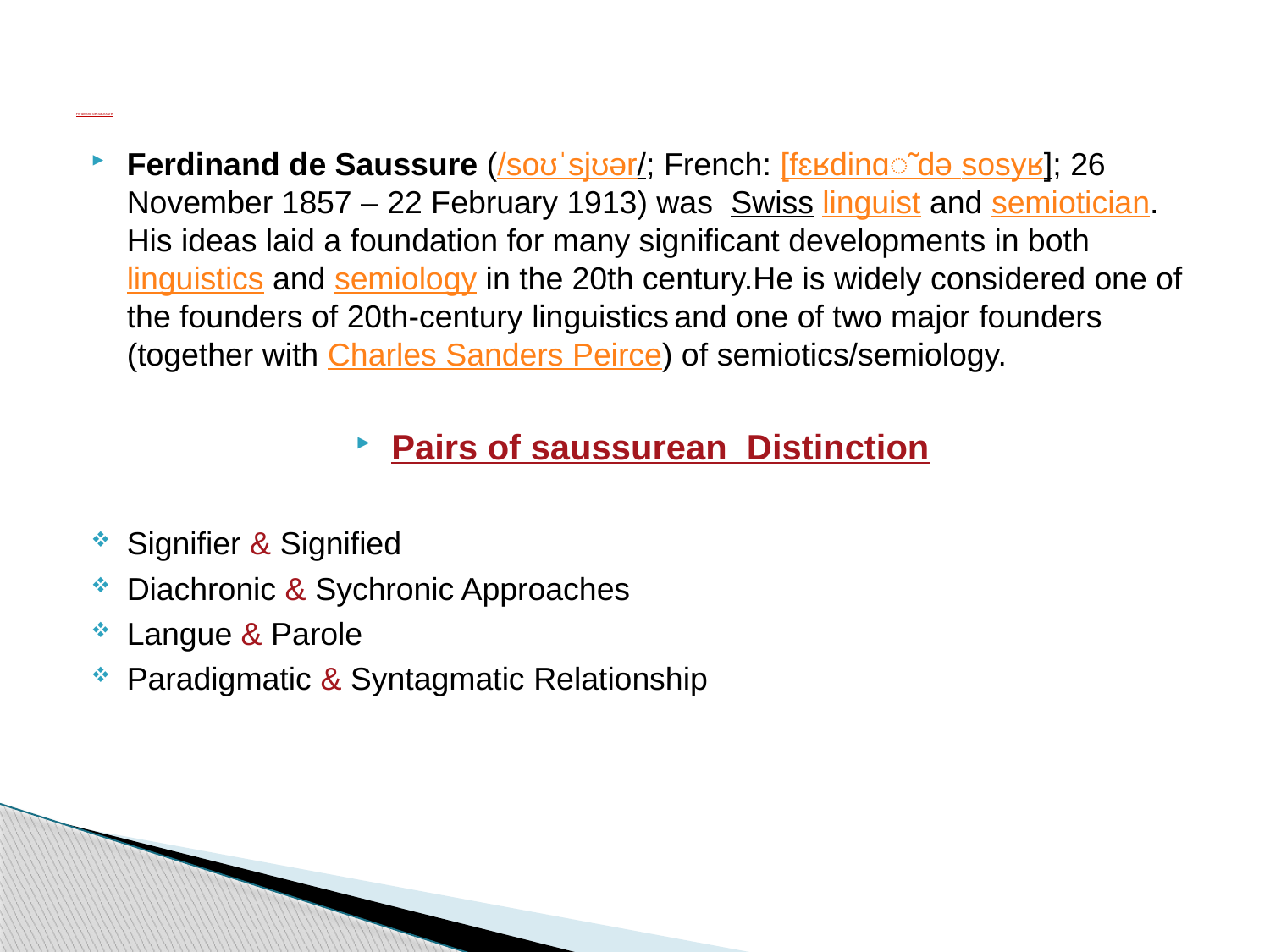

# Ferdinand de Saussure
Ferdinand de Saussure (/soʊˈsjʊər/; French: [fɛʁdinɑ̃ də sosyʁ]; 26 November 1857 – 22 February 1913) was  Swiss linguist and semiotician. His ideas laid a foundation for many significant developments in both linguistics and semiology in the 20th century.He is widely considered one of the founders of 20th-century linguistics and one of two major founders (together with Charles Sanders Peirce) of semiotics/semiology.

Pairs of saussurean  Distinction

Signifier & Signified
Diachronic & Sychronic Approaches
Langue & Parole
Paradigmatic & Syntagmatic Relationship